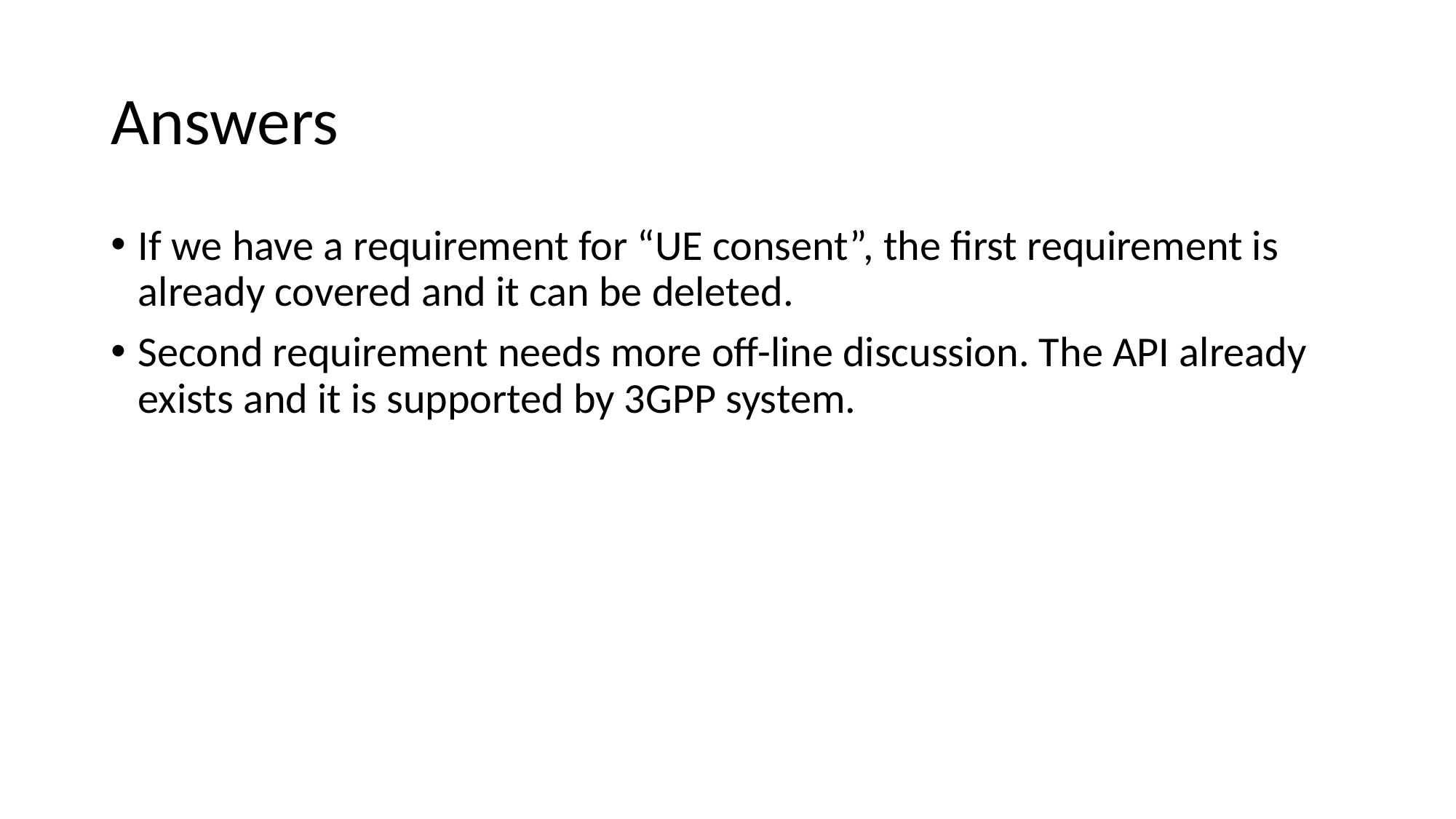

# Answers
If we have a requirement for “UE consent”, the first requirement is already covered and it can be deleted.
Second requirement needs more off-line discussion. The API already exists and it is supported by 3GPP system.